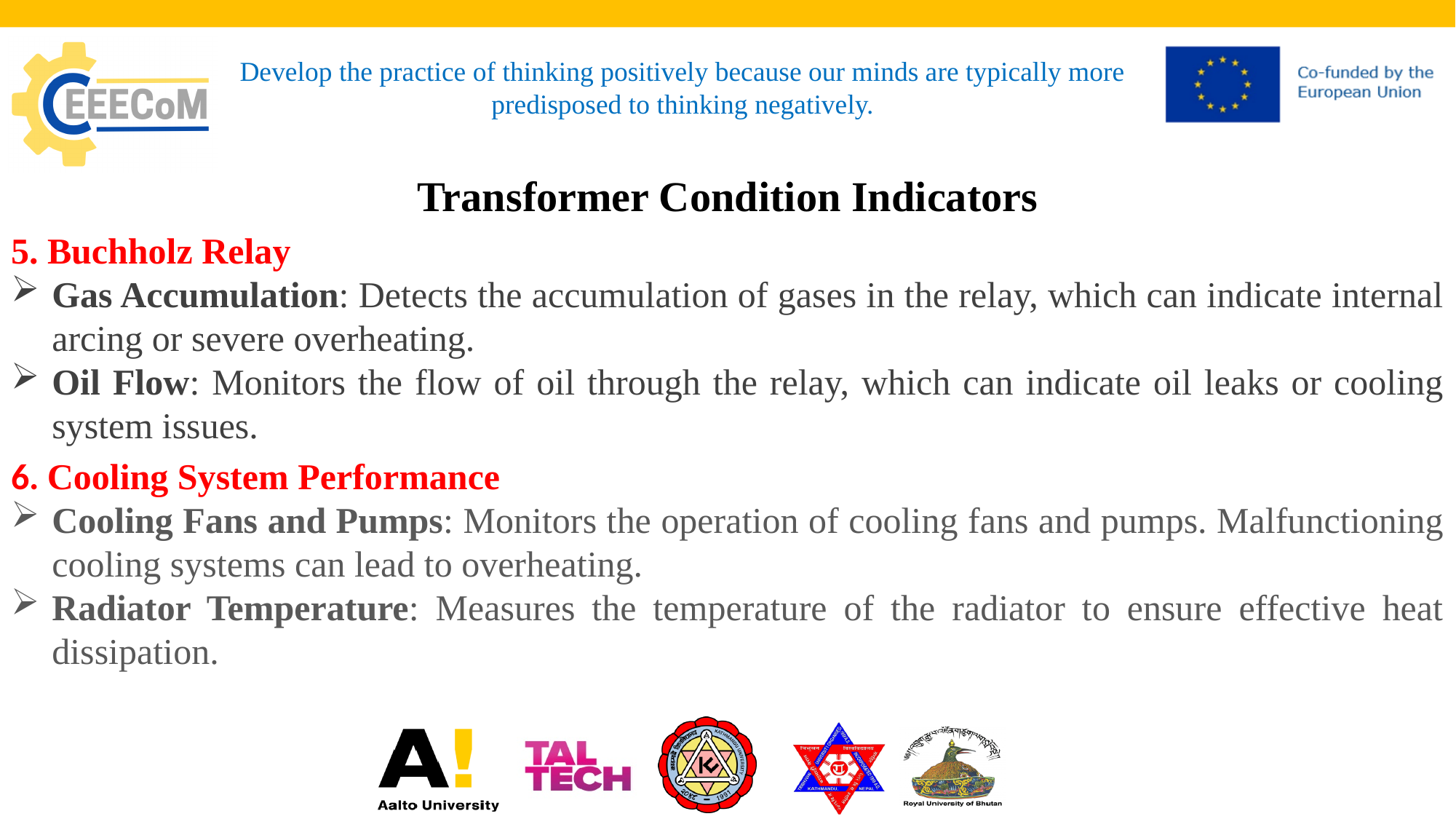

# Develop the practice of thinking positively because our minds are typically more predisposed to thinking negatively.
Transformer Condition Indicators
5. Buchholz Relay
Gas Accumulation: Detects the accumulation of gases in the relay, which can indicate internal arcing or severe overheating.
Oil Flow: Monitors the flow of oil through the relay, which can indicate oil leaks or cooling system issues.
6. Cooling System Performance
Cooling Fans and Pumps: Monitors the operation of cooling fans and pumps. Malfunctioning cooling systems can lead to overheating.
Radiator Temperature: Measures the temperature of the radiator to ensure effective heat dissipation.